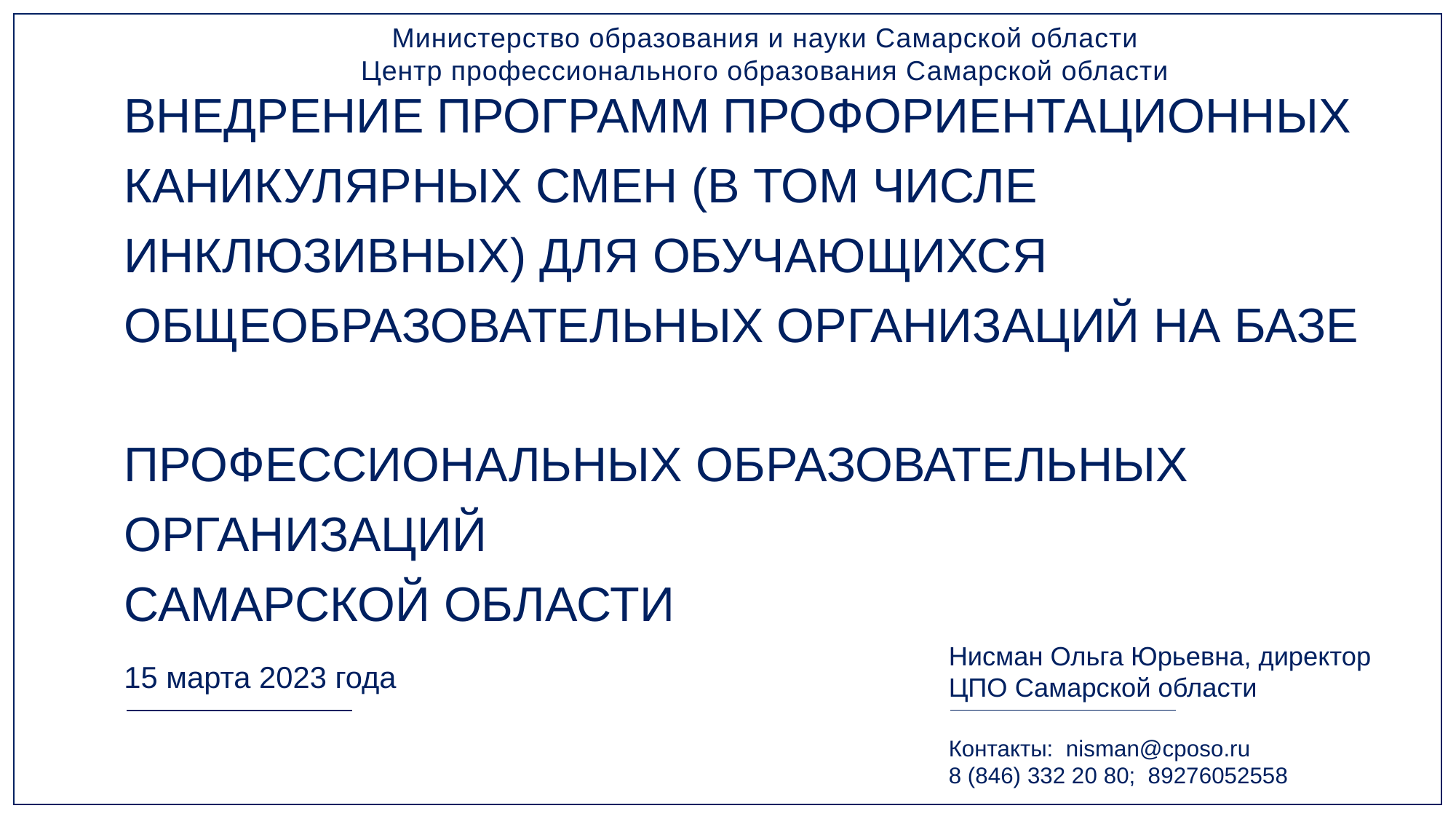

Министерство образования и науки Самарской области
Центр профессионального образования Самарской области
ВНЕДРЕНИЕ ПРОГРАММ ПРОФОРИЕНТАЦИОННЫХ КАНИКУЛЯРНЫХ СМЕН (В ТОМ ЧИСЛЕ ИНКЛЮЗИВНЫХ) ДЛЯ ОБУЧАЮЩИХСЯ ОБЩЕОБРАЗОВАТЕЛЬНЫХ ОРГАНИЗАЦИЙ НА БАЗЕ
ПРОФЕССИОНАЛЬНЫХ ОБРАЗОВАТЕЛЬНЫХ ОРГАНИЗАЦИЙ
САМАРСКОЙ ОБЛАСТИ
Нисман Ольга Юрьевна, директор
ЦПО Самарской области

Контакты:  nisman@cposo.ru
8 (846) 332 20 80;  89276052558

15 марта 2023 года